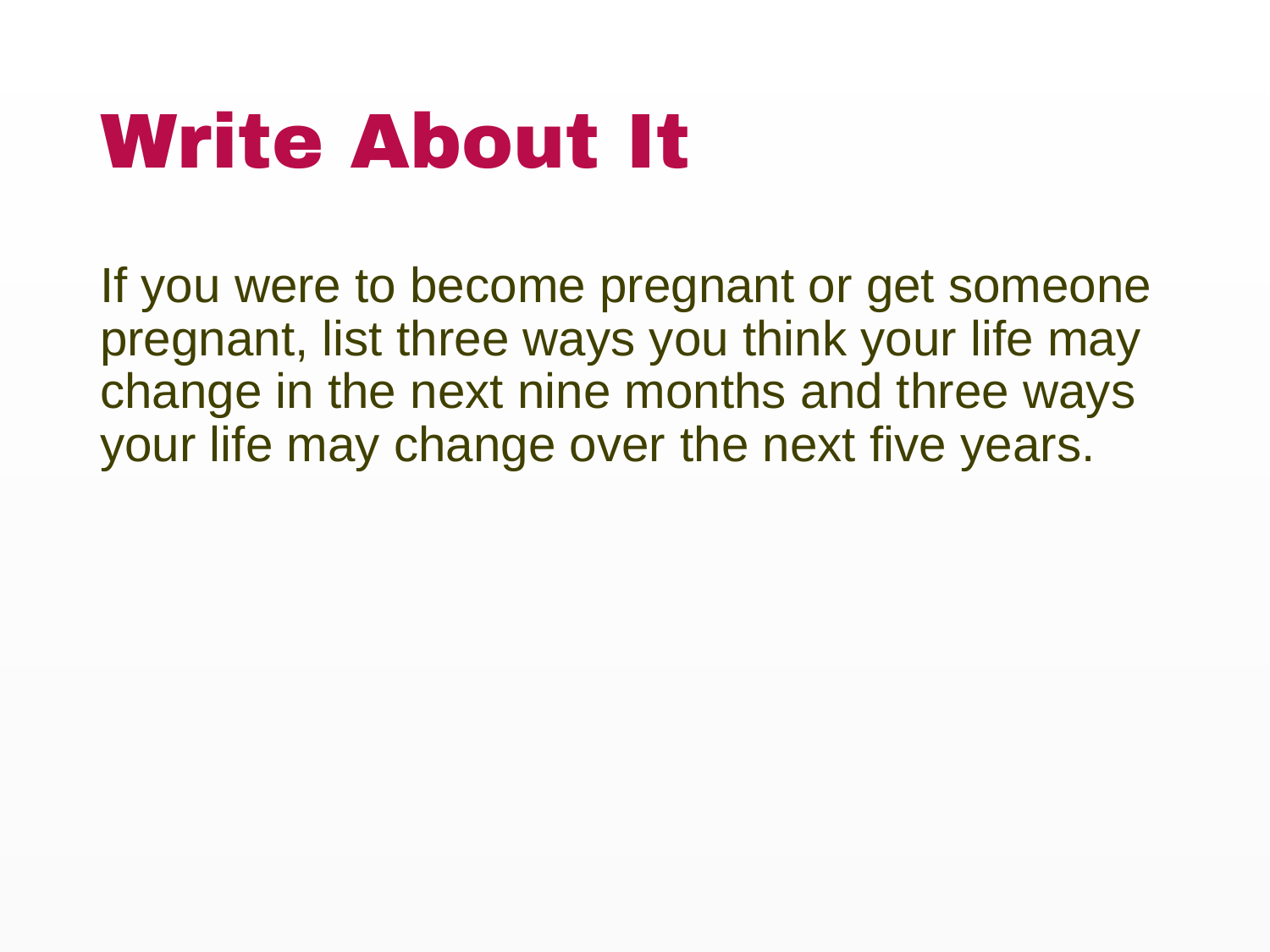

# Write About It
If you were to become pregnant or get someone pregnant, list three ways you think your life may change in the next nine months and three ways your life may change over the next five years.